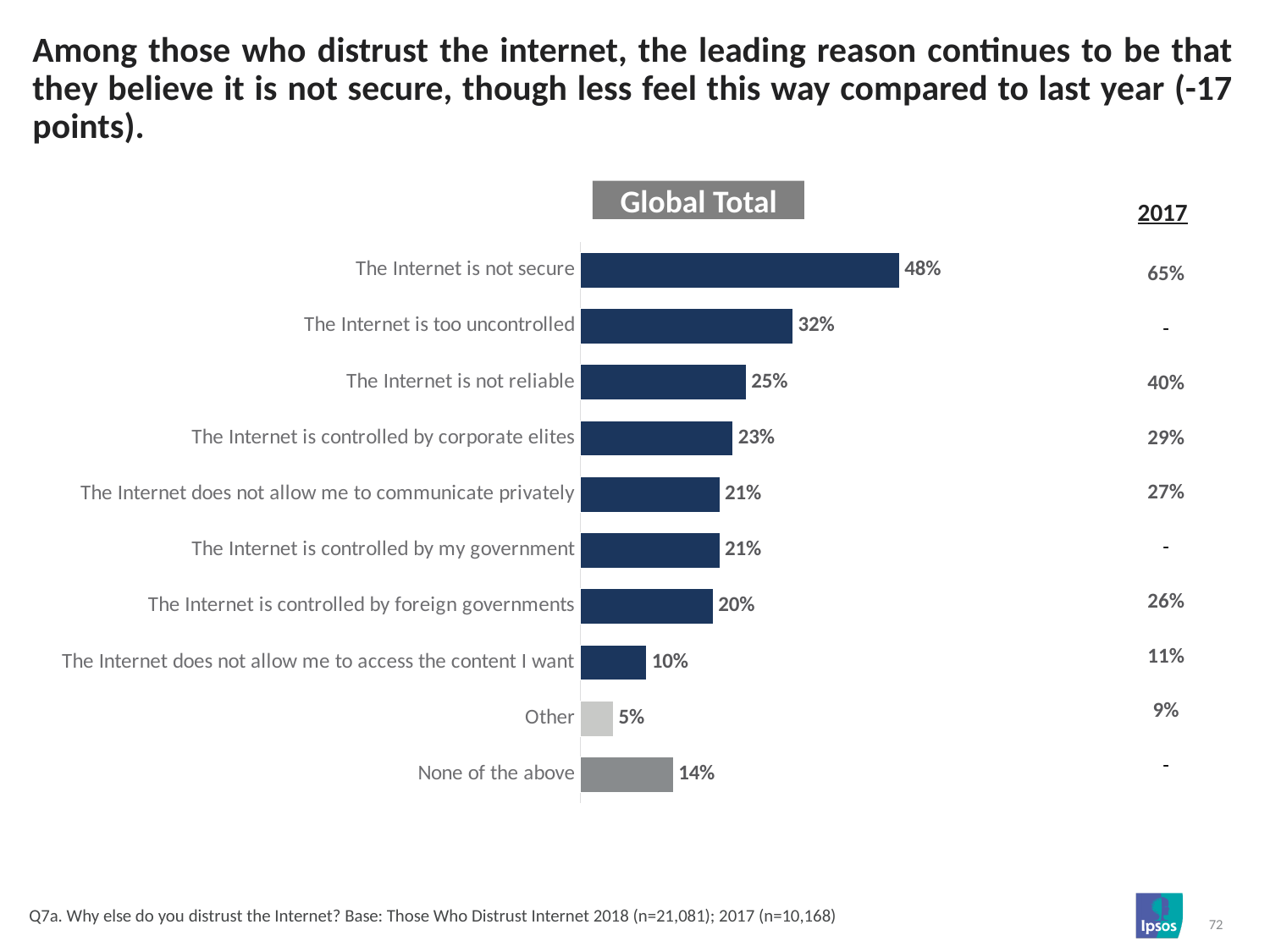

# Among those who distrust the internet, the leading reason continues to be that they believe it is not secure, though less feel this way compared to last year (-17 points).
Global Total
| 2017 |
| --- |

### Chart

| Category | Column1 |
|---|---|
| The Internet is not secure | 0.48 |
| The Internet is too uncontrolled | 0.32 |
| The Internet is not reliable | 0.25 |
| The Internet is controlled by corporate elites | 0.23 |
| The Internet does not allow me to communicate privately | 0.21 |
| The Internet is controlled by my government | 0.21 |
| The Internet is controlled by foreign governments | 0.2 |
| The Internet does not allow me to access the content I want | 0.1 |
| Other | 0.05 |
| None of the above | 0.14 |
| 65% |
| --- |
| - |
| 40% |
| 29% |
| 27% |
| - |
| 26% |
| 11% |
| 9% |
| - |
Q7a. Why else do you distrust the Internet? Base: Those Who Distrust Internet 2018 (n=21,081); 2017 (n=10,168)